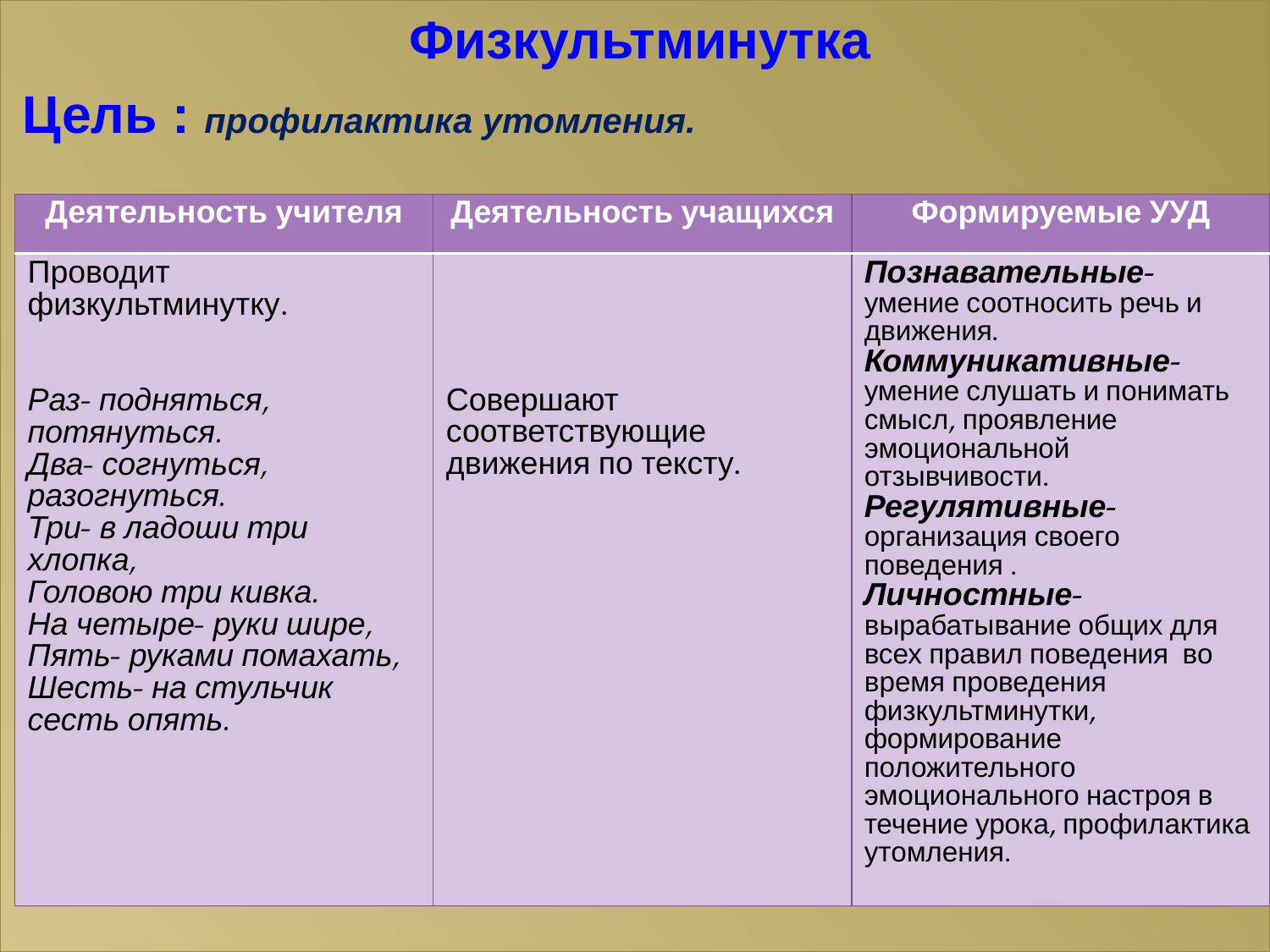

Физкультминутка
Цель : профилактика утомления.

| Деятельность учителя | Деятельность учащихся | Формируемые УУД |
| --- | --- | --- |
| Проводит физкультминутку. Раз- подняться, потянуться. Два- согнуться, разогнуться. Три- в ладоши три хлопка, Головою три кивка. На четыре- руки шире, Пять- руками помахать, Шесть- на стульчик сесть опять. | Совершают соответствующие движения по тексту. | Познавательные- умение соотносить речь и движения. Коммуникативные- умение слушать и понимать смысл, проявление эмоциональной отзывчивости. Регулятивные- организация своего поведения . Личностные- вырабатывание общих для всех правил поведения во время проведения физкультминутки, формирование положительного эмоционального настроя в течение урока, профилактика утомления. |